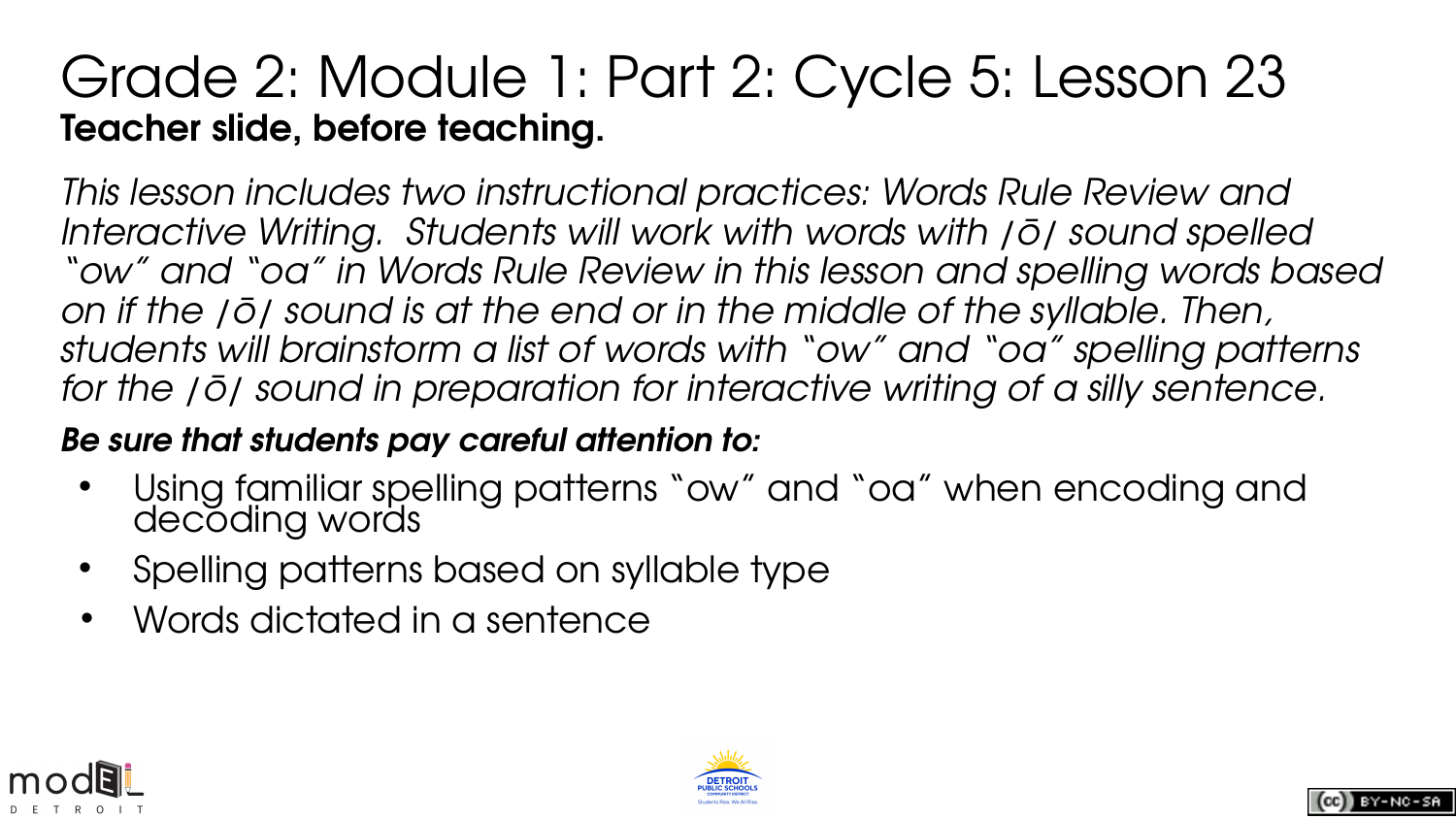

# Grade 2: Module 1: Part 2: Cycle 5: Lesson 23
Teacher slide, before teaching.
This lesson includes two instructional practices: Words Rule Review and Interactive Writing.  Students will work with words with /ō/ sound spelled “ow” and “oa” in Words Rule Review in this lesson and spelling words based on if the /ō/ sound is at the end or in the middle of the syllable. Then, students will brainstorm a list of words with “ow” and “oa” spelling patterns for the /ō/ sound in preparation for interactive writing of a silly sentence.
Be sure that students pay careful attention to:
Using familiar spelling patterns “ow” and “oa” when encoding and decoding words
Spelling patterns based on syllable type
Words dictated in a sentence